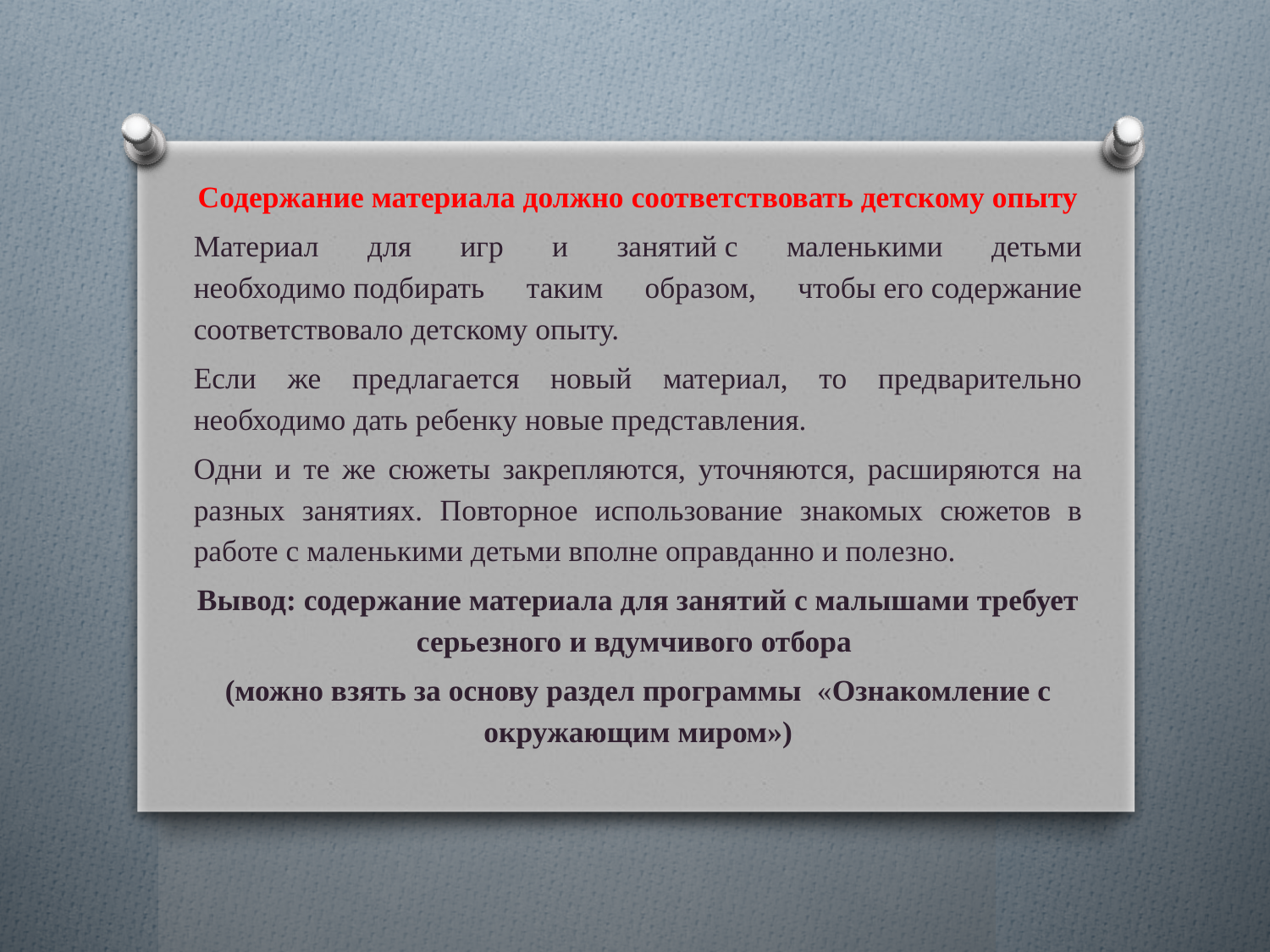

Содержание материала должно соответствовать детскому опыту
	Материал для игр и занятий с маленькими детьми необходимо подбирать таким образом, чтобы его содержание соответствовало детскому опыту.
	Если же предлагается новый материал, то предварительно необходимо дать ребенку новые представления.
	Одни и те же сюжеты закрепляются, уточняются, расширяются на разных занятиях. Повторное использование знакомых сюжетов в работе с маленькими детьми вполне оправданно и полезно.
Вывод: содержание материала для занятий с малышами требует серьезного и вдумчивого отбора
(можно взять за основу раздел программы  «Ознакомление с окружающим миром»)